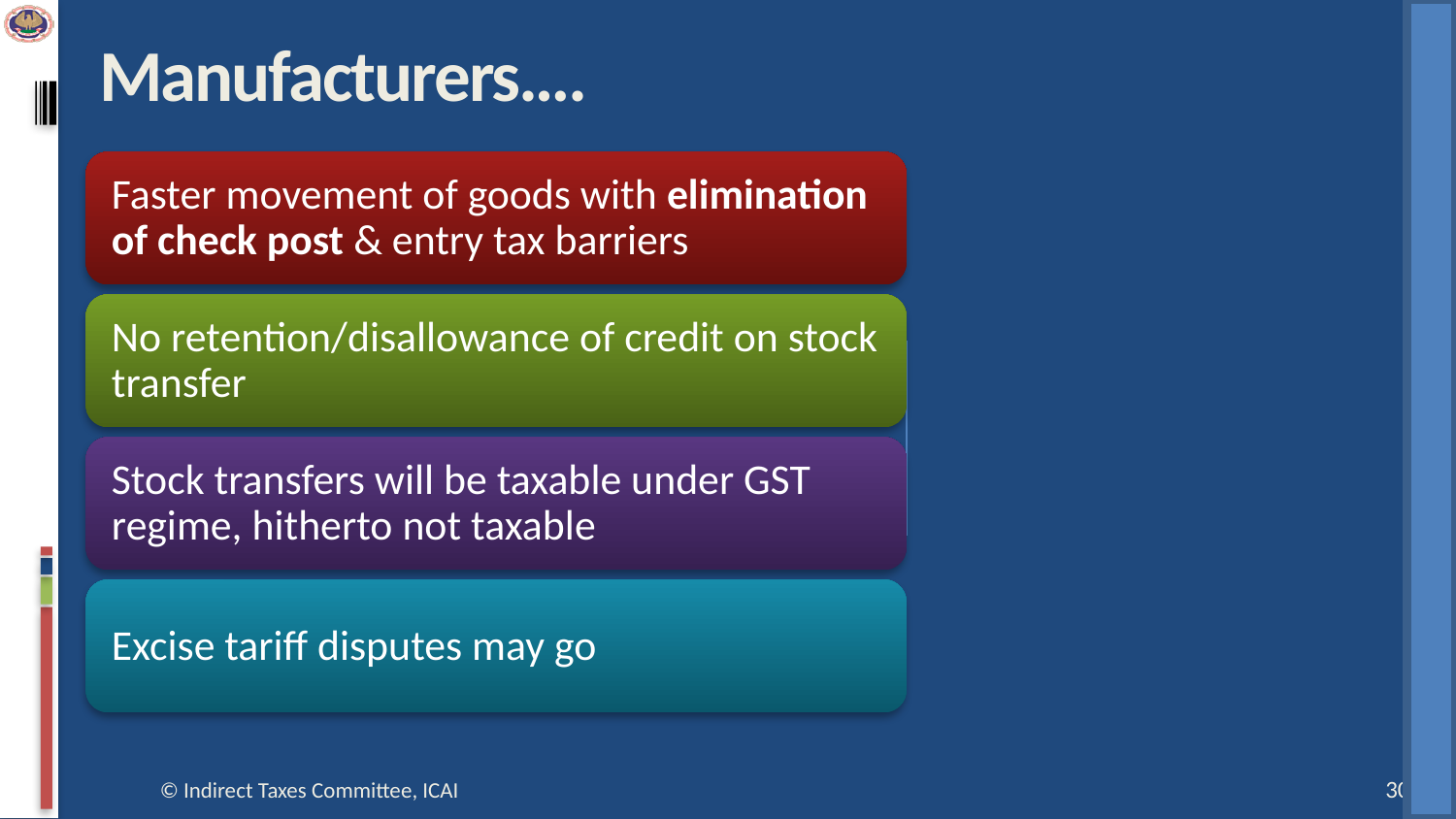

# Manufacturers….
Faster movement of goods with elimination of check post & entry tax barriers
No retention/disallowance of credit on stock transfer
Stock transfers will be taxable under GST regime, hitherto not taxable
Excise tariff disputes may go
© Indirect Taxes Committee, ICAI
30